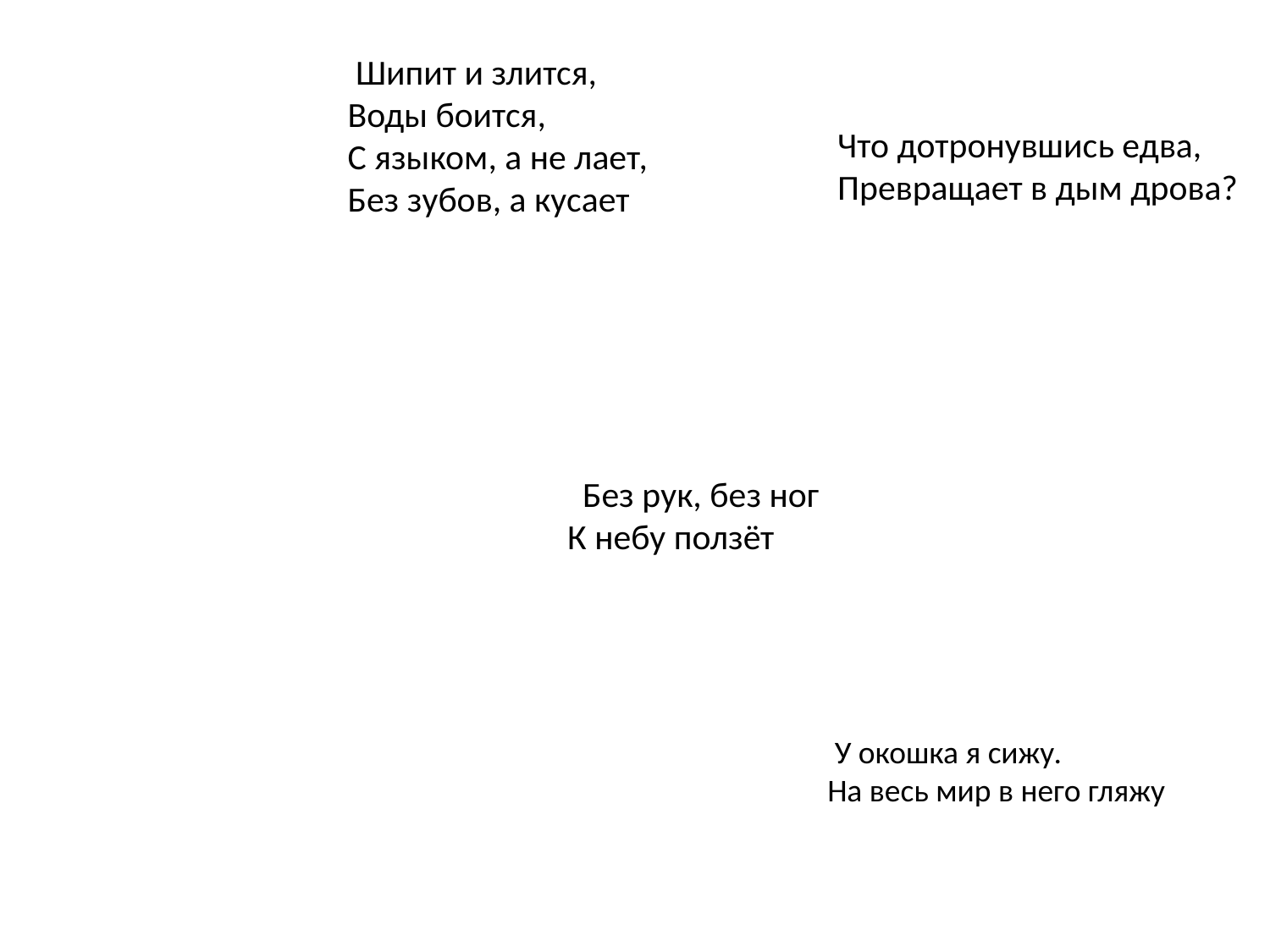

Шипит и злится,
Воды боится,
С языком, а не лает,
Без зубов, а кусает
Что дотронувшись едва,
Превращает в дым дрова?
  Без рук, без ног
К небу ползёт
 У окошка я сижу.
На весь мир в него гляжу